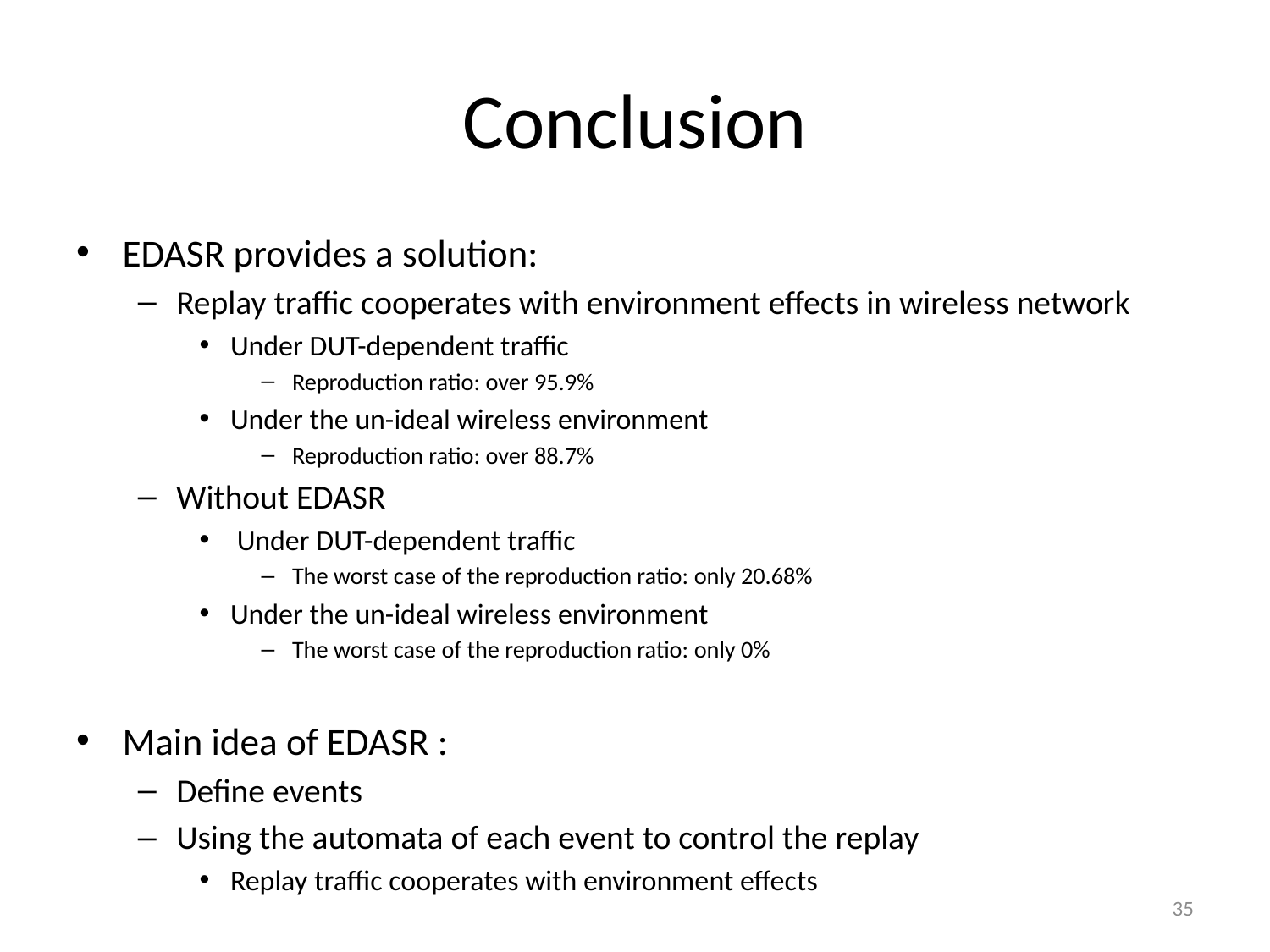

# Conclusion
EDASR provides a solution:
Replay traffic cooperates with environment effects in wireless network
Under DUT-dependent traffic
Reproduction ratio: over 95.9%
Under the un-ideal wireless environment
Reproduction ratio: over 88.7%
Without EDASR
 Under DUT-dependent traffic
The worst case of the reproduction ratio: only 20.68%
Under the un-ideal wireless environment
The worst case of the reproduction ratio: only 0%

Main idea of EDASR :
Define events
Using the automata of each event to control the replay
Replay traffic cooperates with environment effects

35